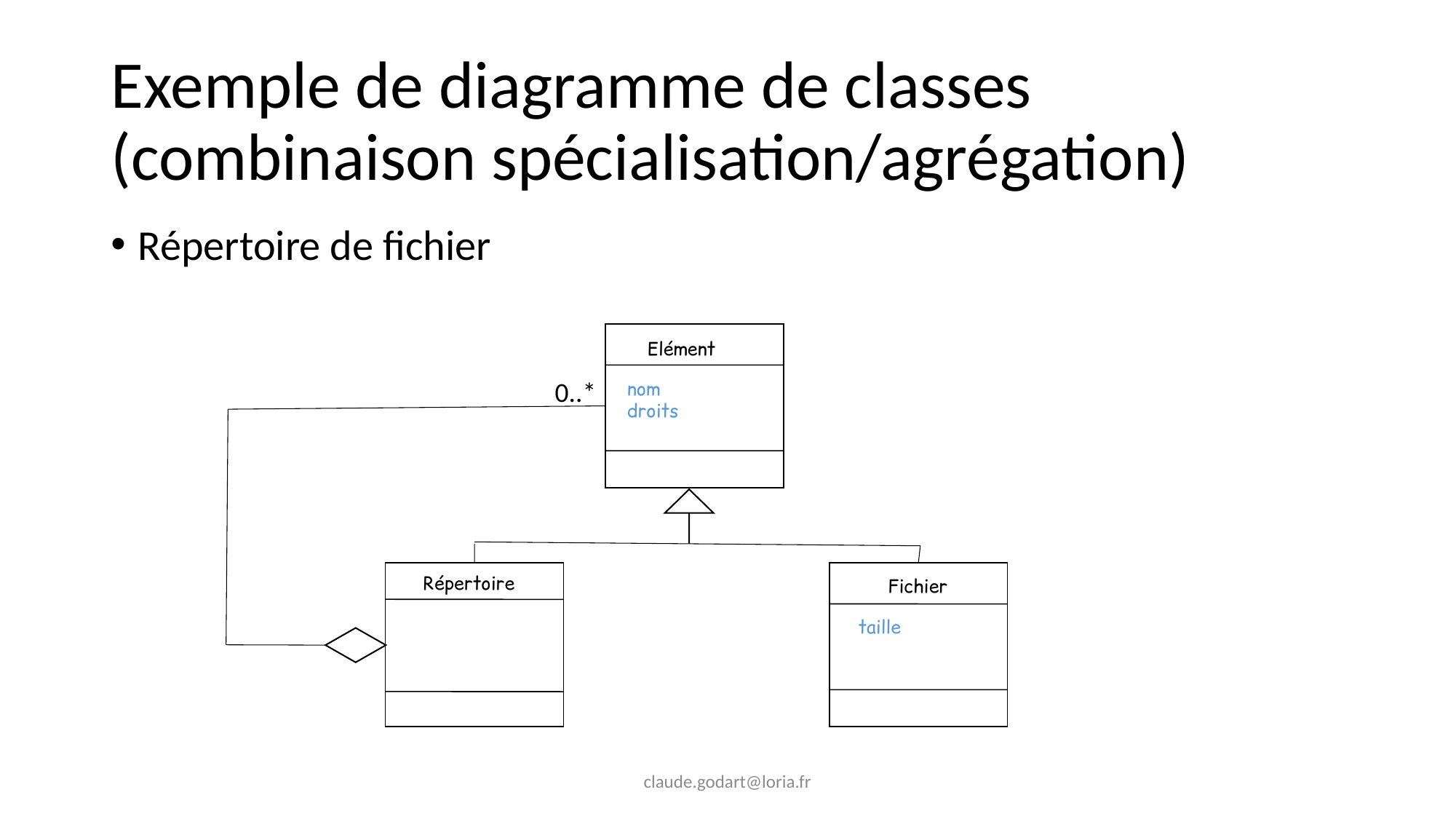

# Exemple de diagramme de classes (combinaison spécialisation/agrégation)
Répertoire de fichier

Elément

0..*
nom
droits

Répertoire
Fichier

taille

claude.godart@loria.fr